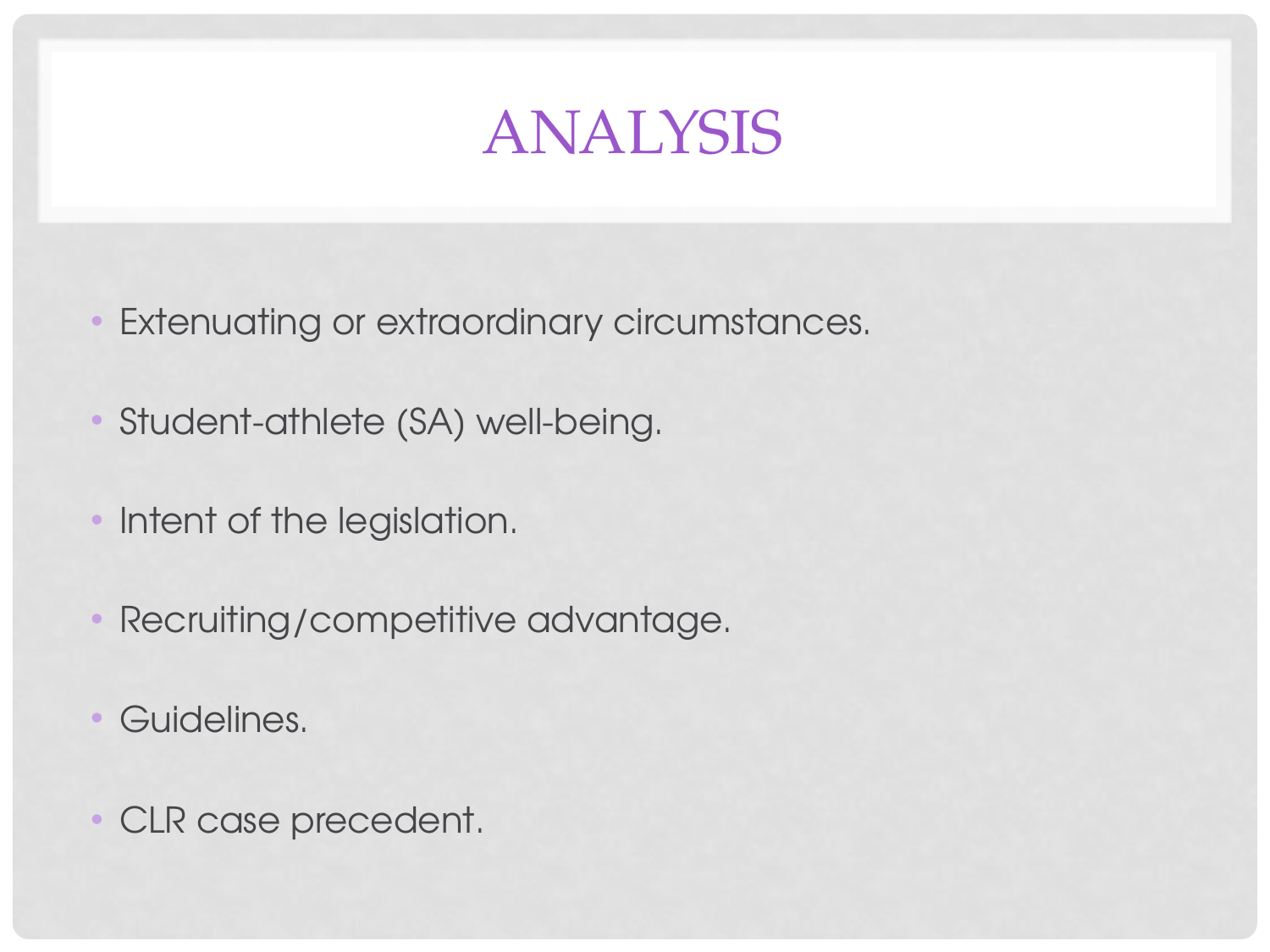

# analysis

Extenuating or extraordinary circumstances.

Student-athlete (SA) well-being.

Intent of the legislation.

Recruiting/competitive advantage.

Guidelines.

CLR case precedent.